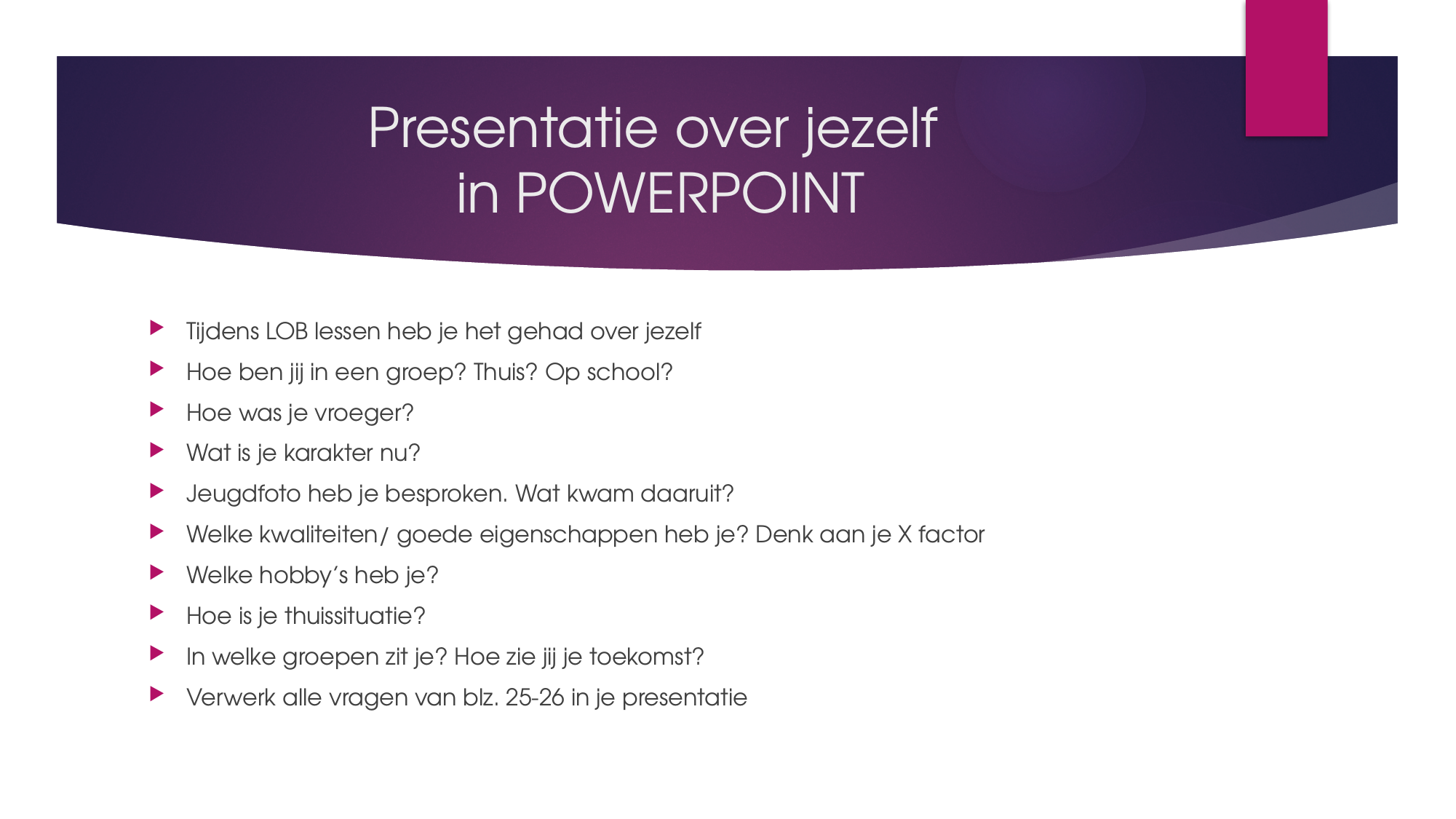

# Presentatie over jezelf in POWERPOINT
Tijdens LOB lessen heb je het gehad over jezelf
Hoe ben jij in een groep? Thuis? Op school?
Hoe was je vroeger?
Wat is je karakter nu?
Jeugdfoto heb je besproken. Wat kwam daaruit?
Welke kwaliteiten/ goede eigenschappen heb je? Denk aan je X factor
Welke hobby’s heb je?
Hoe is je thuissituatie?
In welke groepen zit je? Hoe zie jij je toekomst?
Verwerk alle vragen van blz. 25-26 in je presentatie